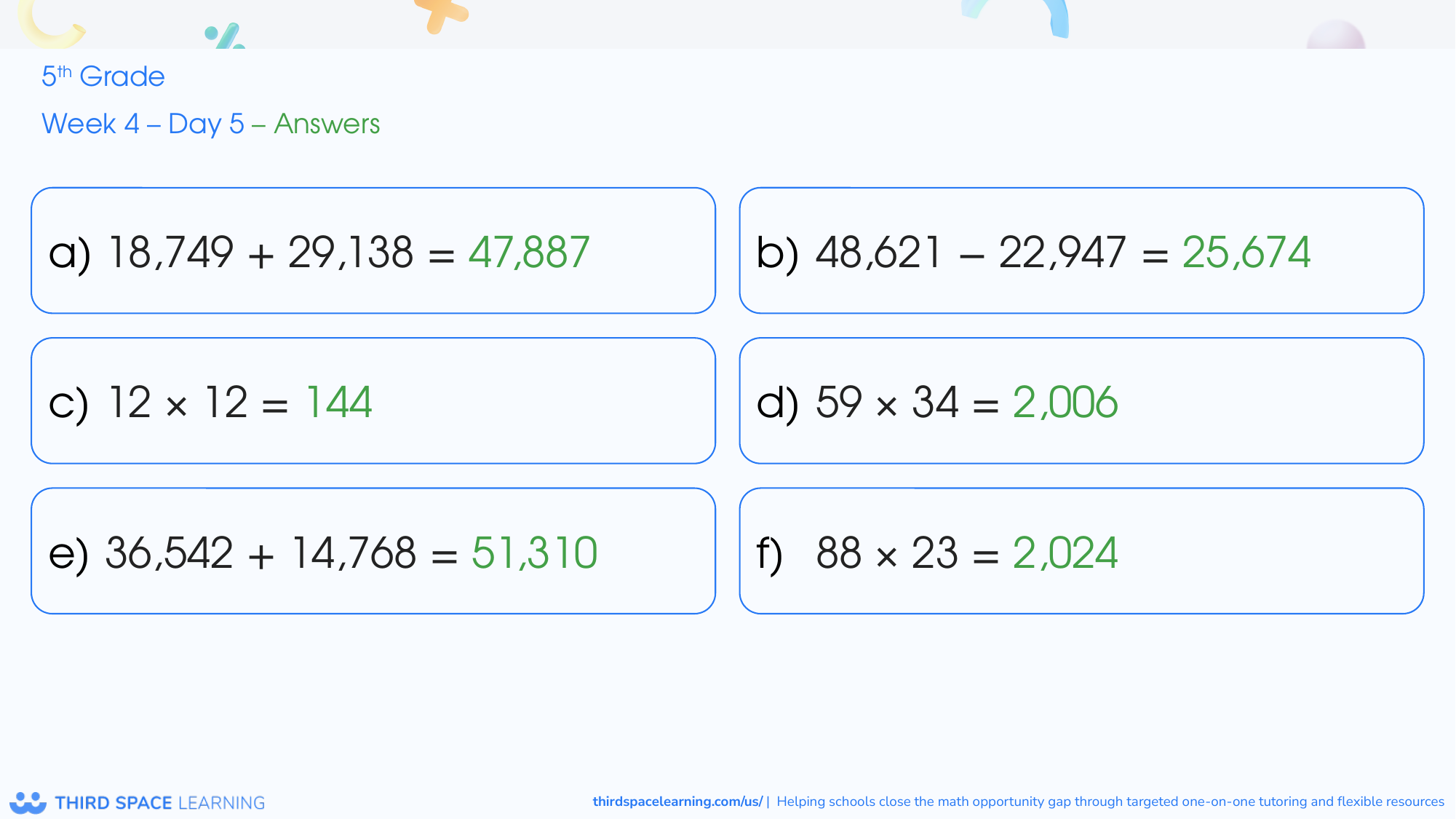

5th Grade
Week 4 – Day 5 – Answers
18,749 + 29,138 = 47,887
48,621 − 22,947 = 25,674
12 × 12 = 144
59 × 34 = 2,006
36,542 + 14,768 = 51,310
88 × 23 = 2,024